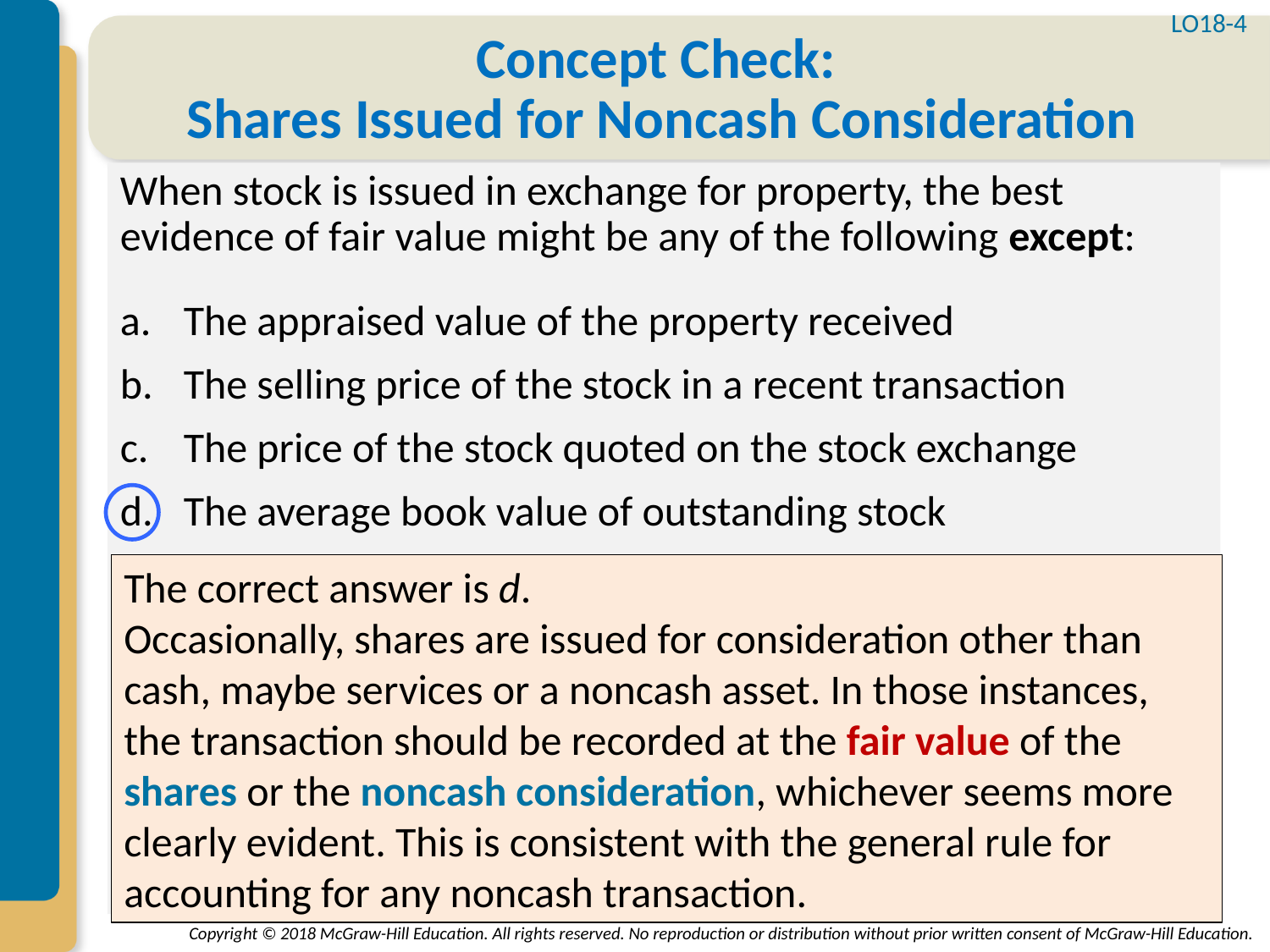

LO18-4
# Concept Check: Shares Issued for Noncash Consideration
When stock is issued in exchange for property, the best evidence of fair value might be any of the following except:
The appraised value of the property received
The selling price of the stock in a recent transaction
The price of the stock quoted on the stock exchange
The average book value of outstanding stock

The correct answer is d.
Occasionally, shares are issued for consideration other than cash, maybe services or a noncash asset. In those instances, the transaction should be recorded at the fair value of the shares or the noncash consideration, whichever seems more clearly evident. This is consistent with the general rule for accounting for any noncash transaction.